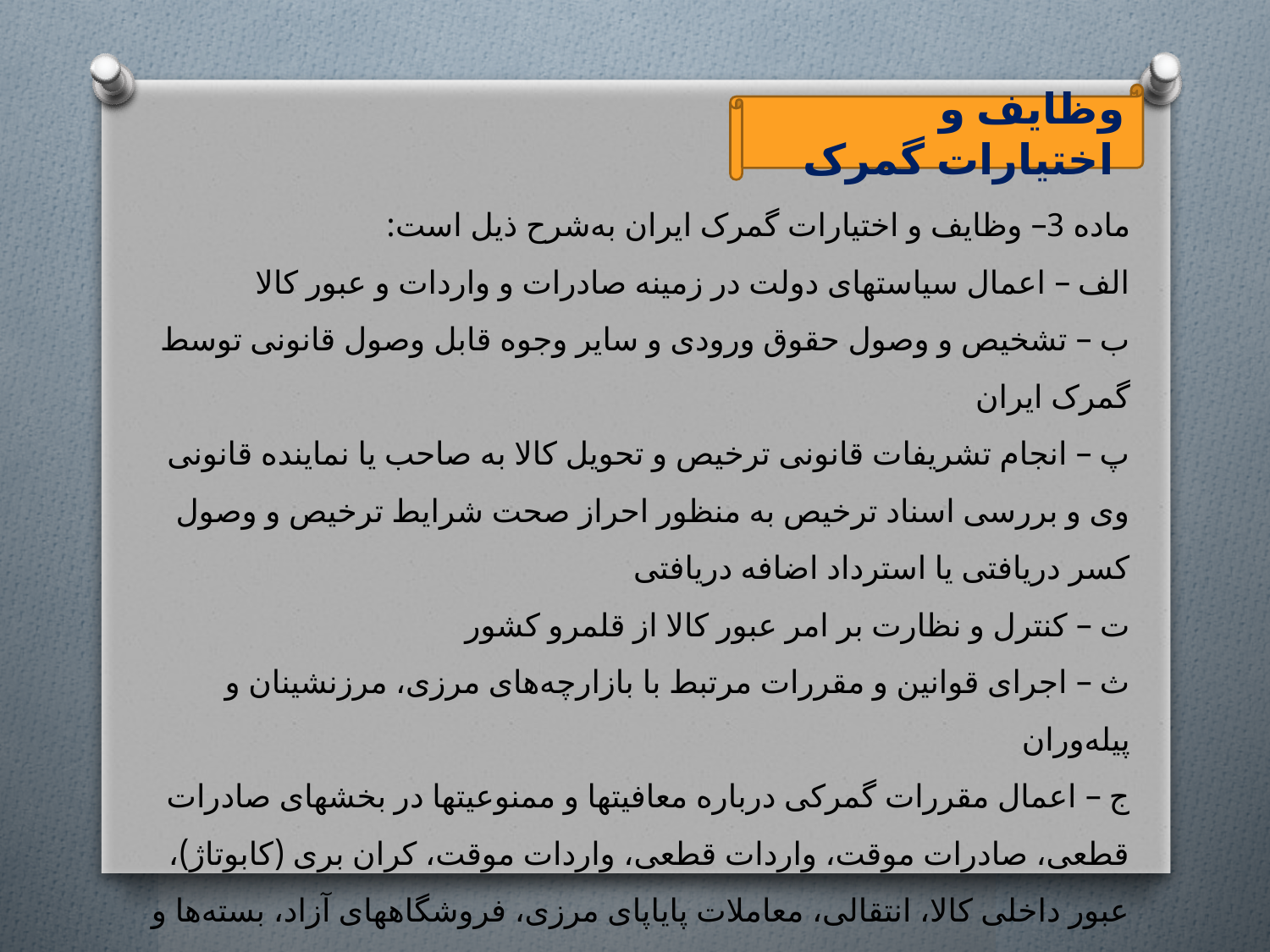

وظایف و اختیارات گمرک
ماده 3– وظایف و اختیارات گمرک ایران به‌شرح ذیل است:
الف – اعمال سیاستهای دولت در زمینه صادرات و واردات و عبور کالا
ب – تشخیص و وصول حقوق ورودی و سایر وجوه قابل وصول قانونی توسط گمرک ایران
پ – انجام تشریفات قانونی ترخیص و تحویل کالا به صاحب یا نماینده قانونی وی و بررسی اسناد ترخیص به منظور احراز صحت شرایط ترخیص و وصول کسر دریافتی یا استرداد اضافه دریافتی
ت – کنترل و نظارت بر امر عبور کالا از قلمرو کشور
ث – اجرای قوانین و مقررات مرتبط با بازارچه‌های مرزی، مرزنشینان و پیله‌وران
ج – اعمال مقررات گمرکی درباره معافیتها و ممنوعیتها در بخشهای صادرات قطعی، صادرات موقت، واردات قطعی، واردات موقت، کران بری (کابوتاژ)، عبور داخلی کالا، انتقالی، معاملات پایاپای مرزی، فروشگاههای آزاد، بسته‌ها و پیکهای سیاسی و پست بین‌الملل